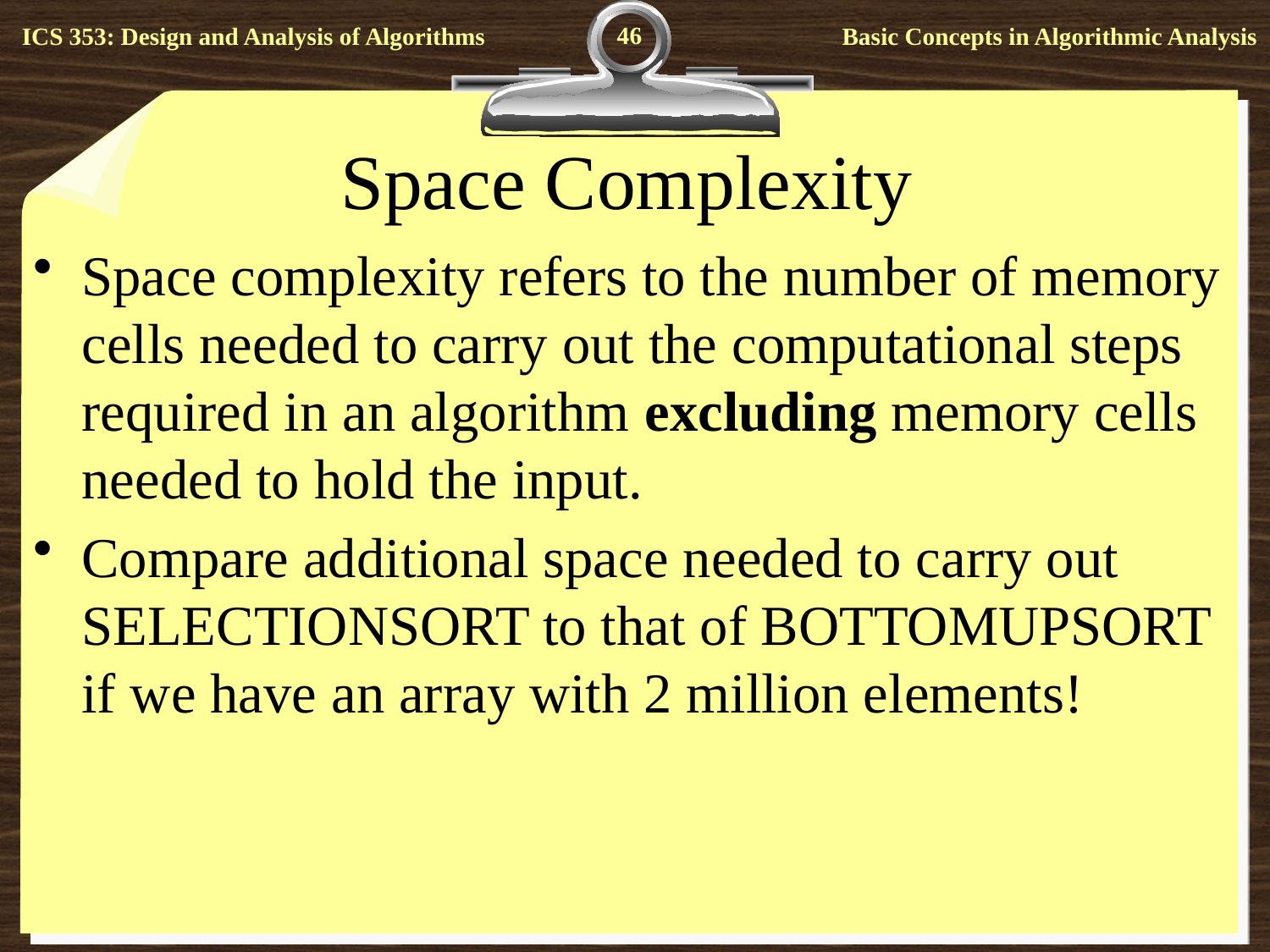

46
# Space Complexity
Space complexity refers to the number of memory cells needed to carry out the computational steps required in an algorithm excluding memory cells needed to hold the input.
Compare additional space needed to carry out SELECTIONSORT to that of BOTTOMUPSORT if we have an array with 2 million elements!